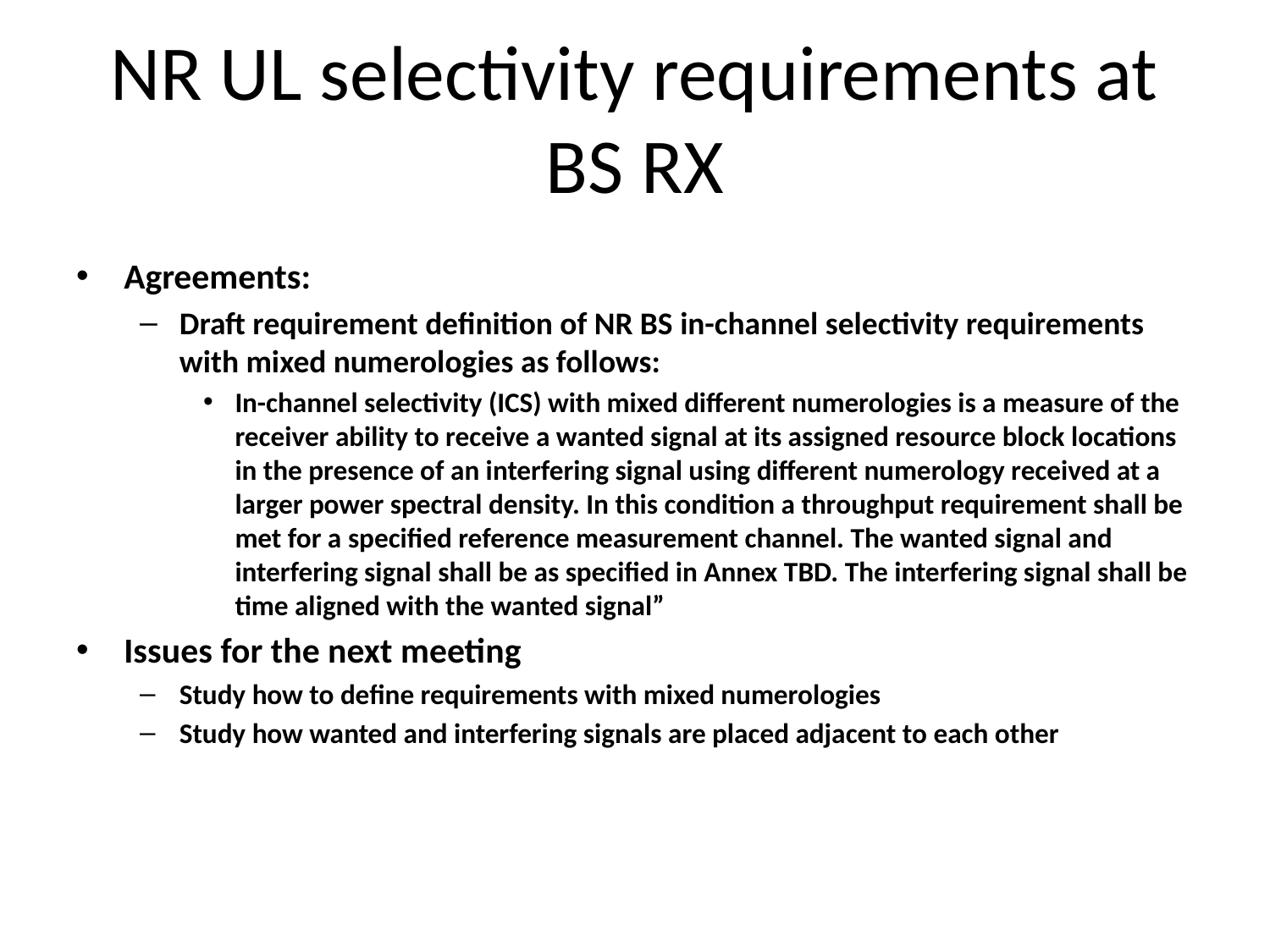

# NR UL selectivity requirements at BS RX
Agreements:
Draft requirement definition of NR BS in-channel selectivity requirements with mixed numerologies as follows:
In-channel selectivity (ICS) with mixed different numerologies is a measure of the receiver ability to receive a wanted signal at its assigned resource block locations in the presence of an interfering signal using different numerology received at a larger power spectral density. In this condition a throughput requirement shall be met for a specified reference measurement channel. The wanted signal and interfering signal shall be as specified in Annex TBD. The interfering signal shall be time aligned with the wanted signal”
Issues for the next meeting
Study how to define requirements with mixed numerologies
Study how wanted and interfering signals are placed adjacent to each other